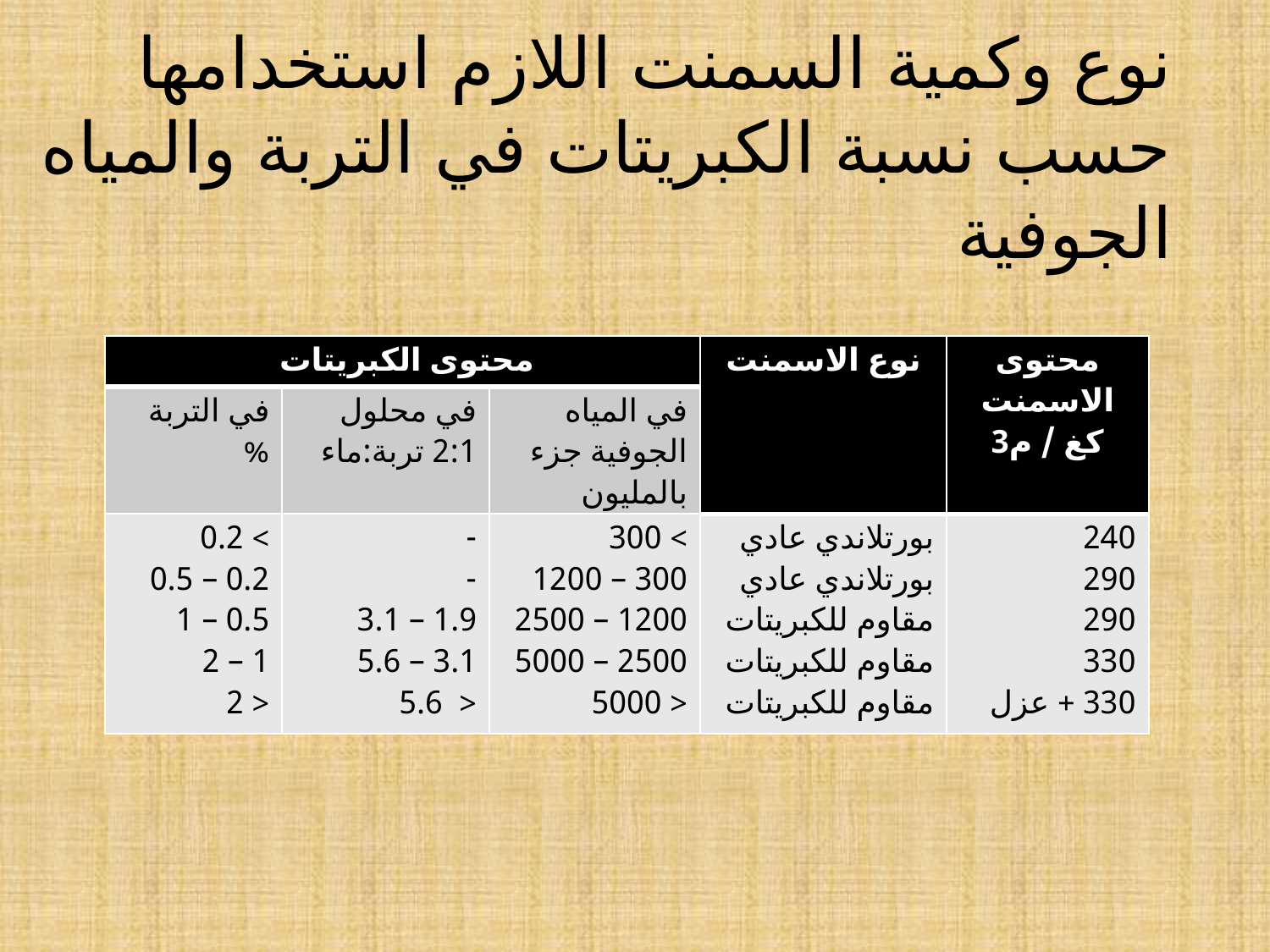

نوع وكمية السمنت اللازم استخدامها حسب نسبة الكبريتات في التربة والمياه الجوفية

| محتوى الكبريتات |  |  | نوع الاسمنت | محتوى الاسمنت كغ / م3 |
| --- | --- | --- | --- | --- |
| في التربة % | في محلول 2:1 تربة:ماء | في المياه الجوفية جزء بالمليون |  |  |
| > 0.2 0.2 – 0.5 0.5 – 1 1 – 2 < 2 | - - 1.9 – 3.1 3.1 – 5.6 < 5.6 | > 300 300 – 1200 1200 – 2500 2500 – 5000 < 5000 | بورتلاندي عادي بورتلاندي عادي مقاوم للكبريتات مقاوم للكبريتات مقاوم للكبريتات | 240 290 290 330 330 + عزل |